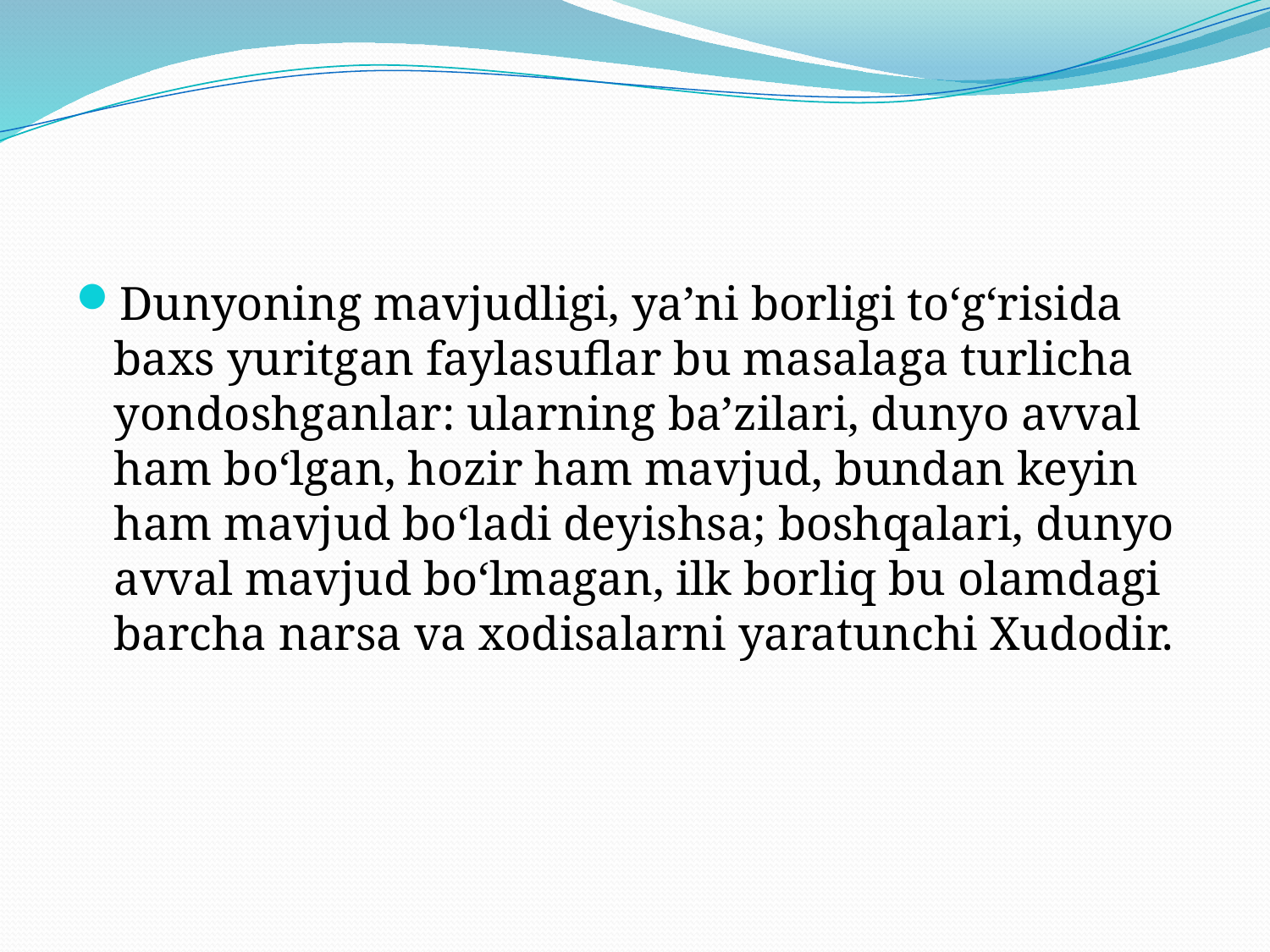

#
Dunyoning mavjudligi, ya’ni borligi to‘g‘risida baxs yuritgan faylasuflar bu masalaga turlicha yondoshganlar: ularning ba’zilari, dunyo avval ham bo‘lgan, hozir ham mavjud, bundan keyin ham mavjud bo‘ladi deyishsa; boshqalari, dunyo avval mavjud bo‘lmagan, ilk borliq bu olamdagi barcha narsa va xodisalarni yaratunchi Xudodir.